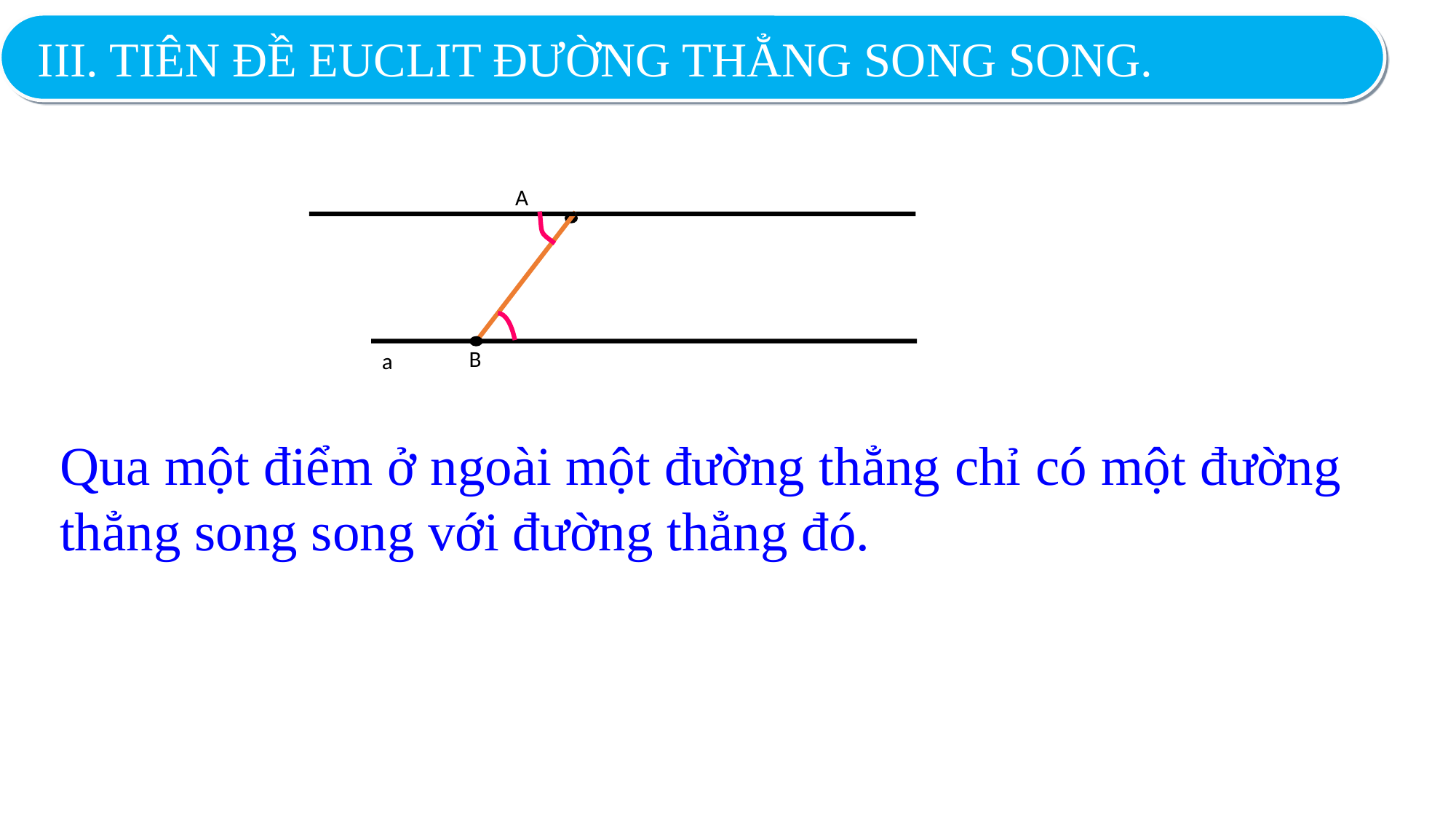

III. TIÊN ĐỀ EUCLIT ĐƯỜNG THẲNG SONG SONG.
A

a

B
Qua một điểm ở ngoài một đường thẳng chỉ có một đường thẳng song song với đường thẳng đó.